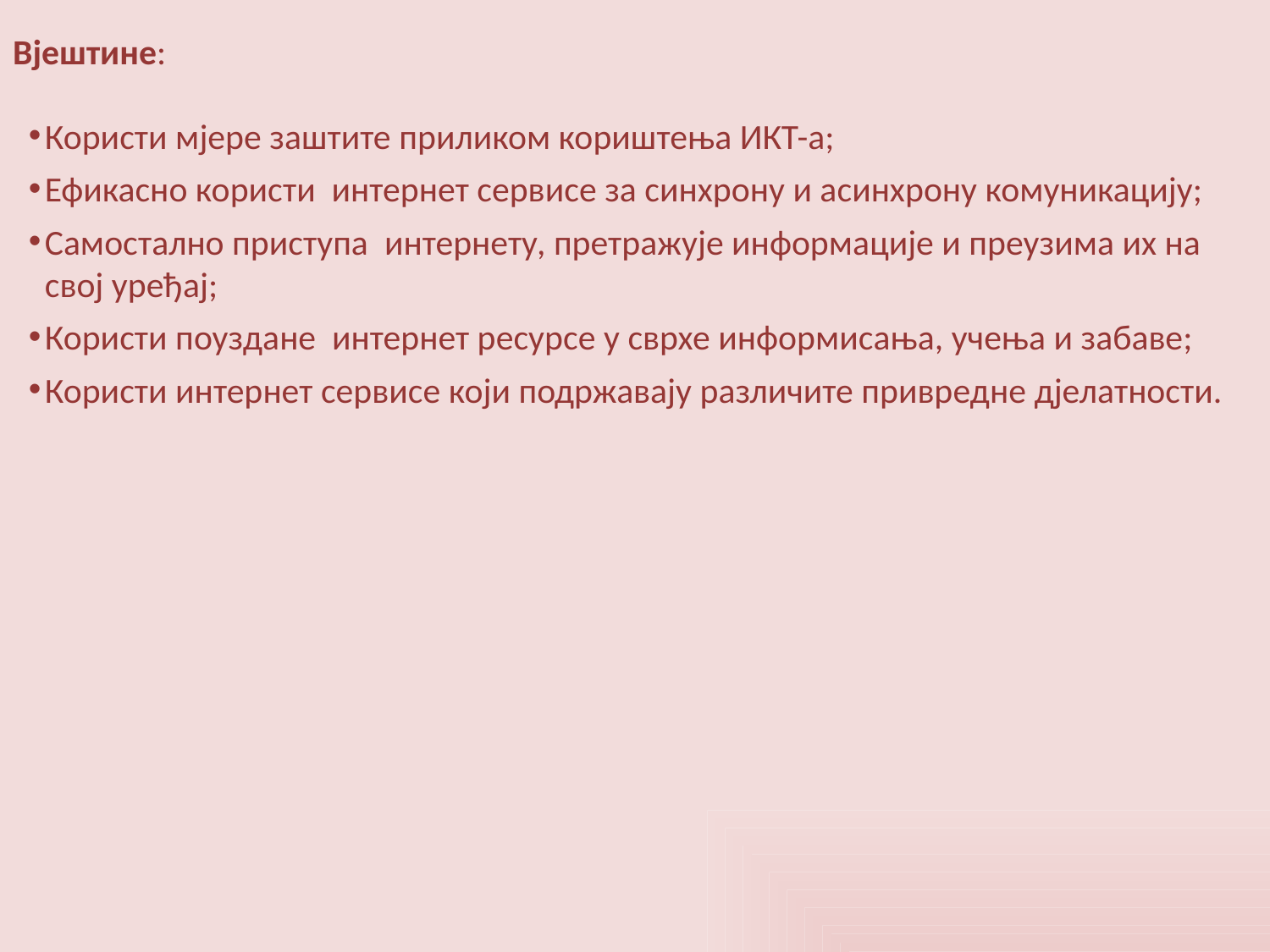

Вјештине:

Користи мјере заштите приликом кориштења ИКТ-а;
Ефикасно користи  интернет сервисе за синхрону и асинхрону комуникацију;
Самостално приступа  интернету, претражује информације и преузима их на свој уређај;
Користи поуздане  интернет ресурсе у сврхе информисања, учења и забаве;
Користи интернет сервисе који подржавају различите привредне дјелатности.